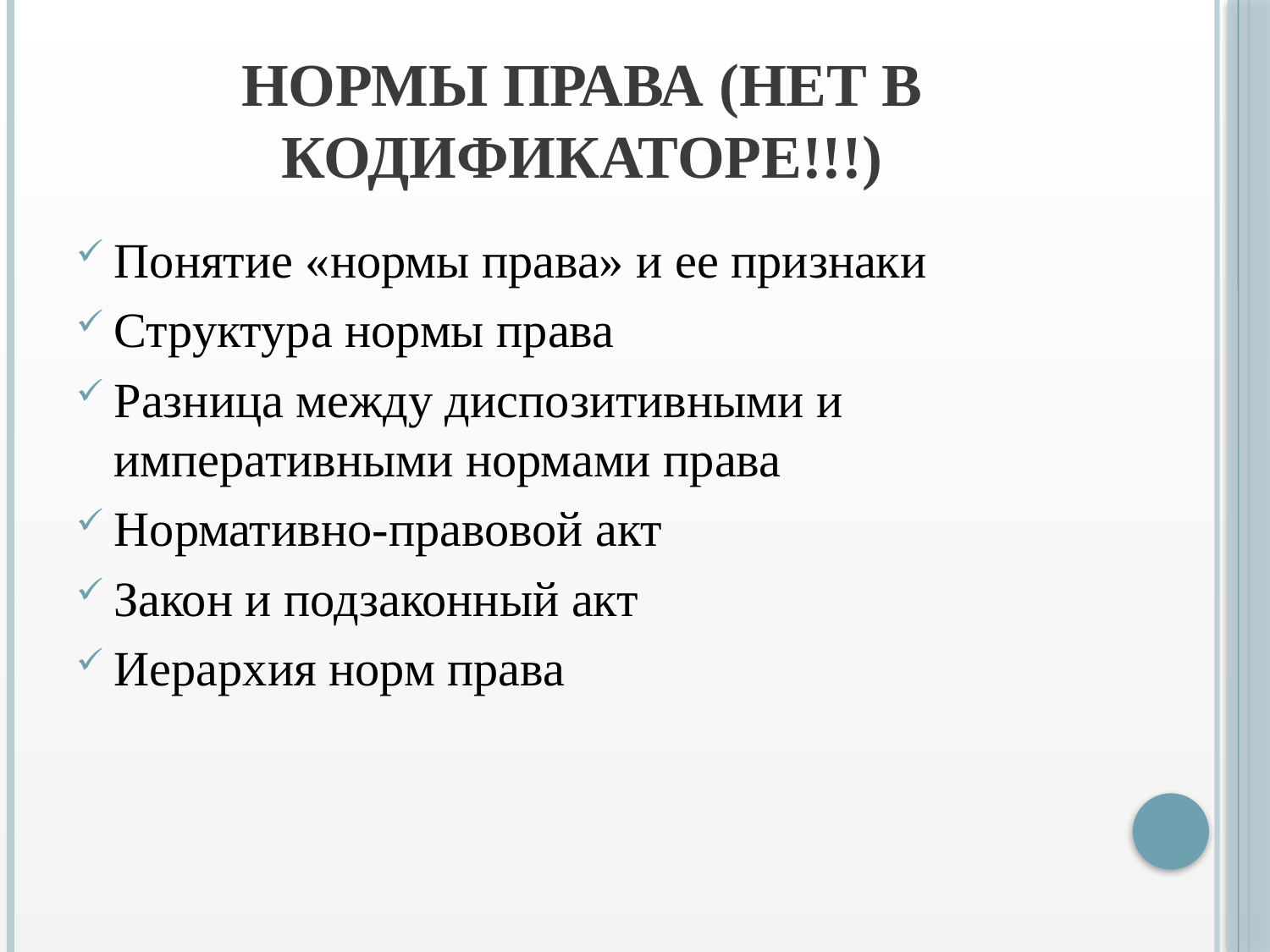

# Нормы права (нет в кодификаторе!!!)
Понятие «нормы права» и ее признаки
Структура нормы права
Разница между диспозитивными и императивными нормами права
Нормативно-правовой акт
Закон и подзаконный акт
Иерархия норм права